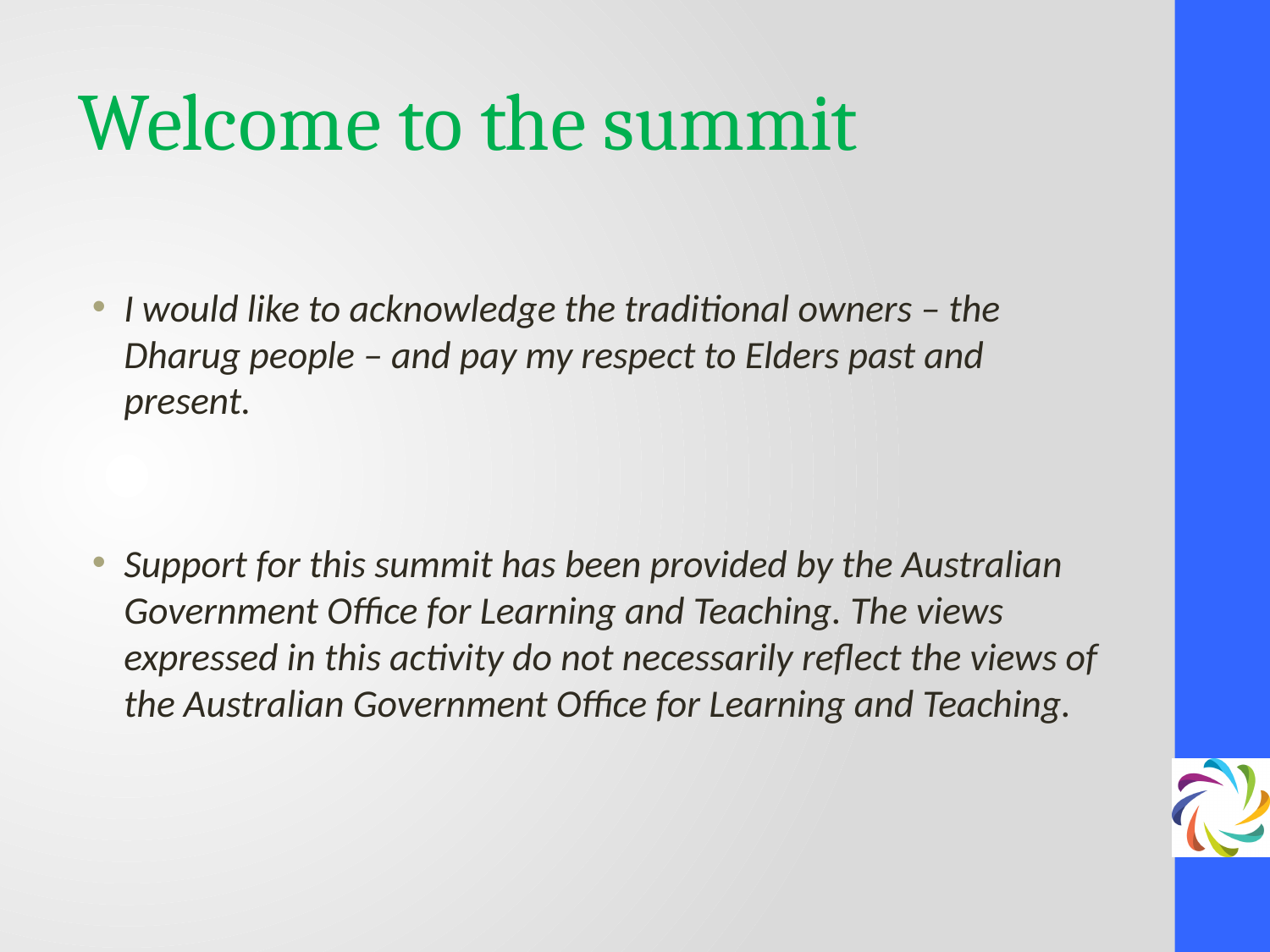

# Welcome to the summit

I would like to acknowledge the traditional owners – the Dharug people – and pay my respect to Elders past and present.

Support for this summit has been provided by the Australian Government Office for Learning and Teaching. The views expressed in this activity do not necessarily reflect the views of the Australian Government Office for Learning and Teaching.